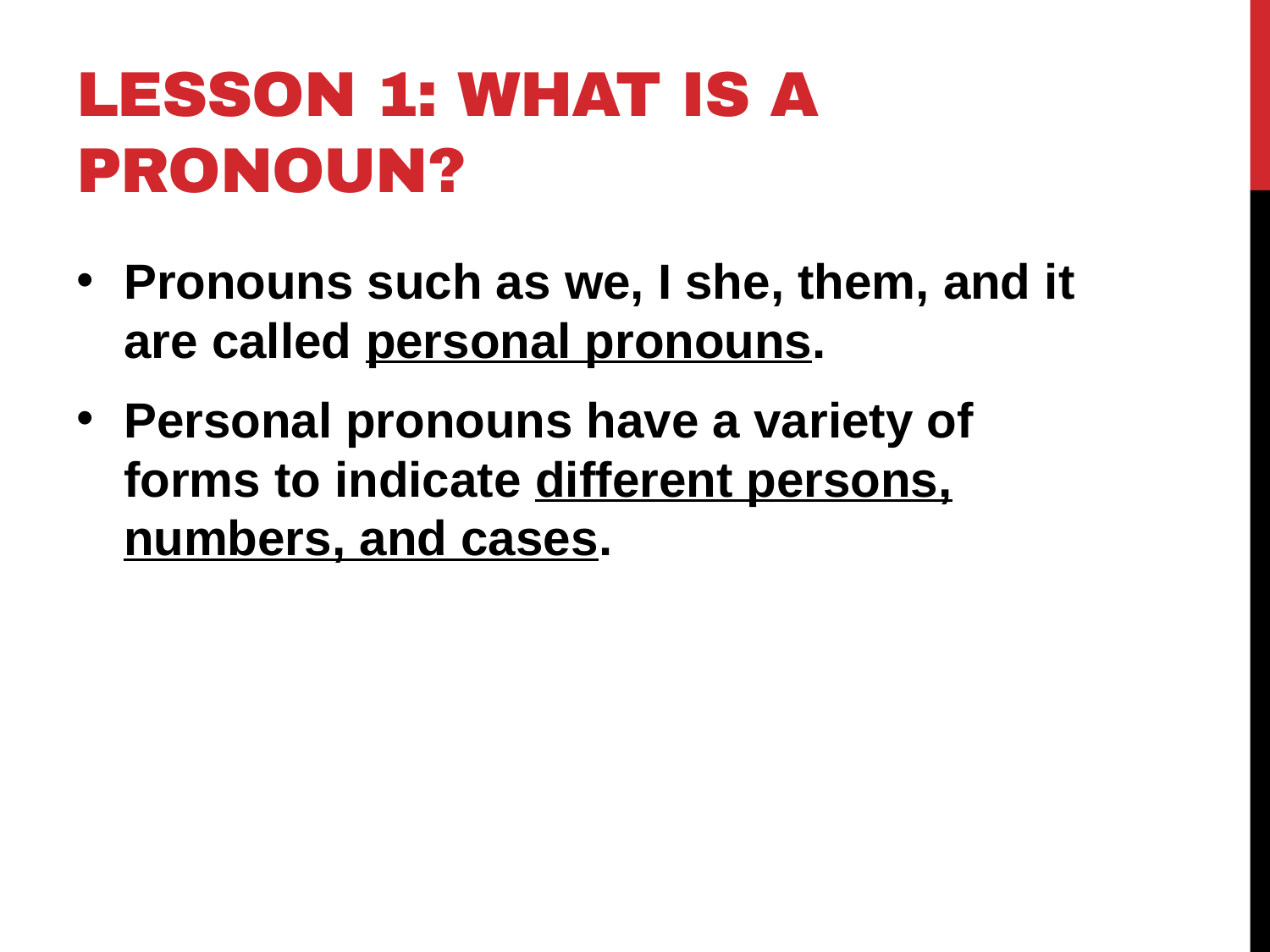

# Lesson 1: What is a Pronoun?
Pronouns such as we, I she, them, and it are called personal pronouns.
Personal pronouns have a variety of forms to indicate different persons, numbers, and cases.